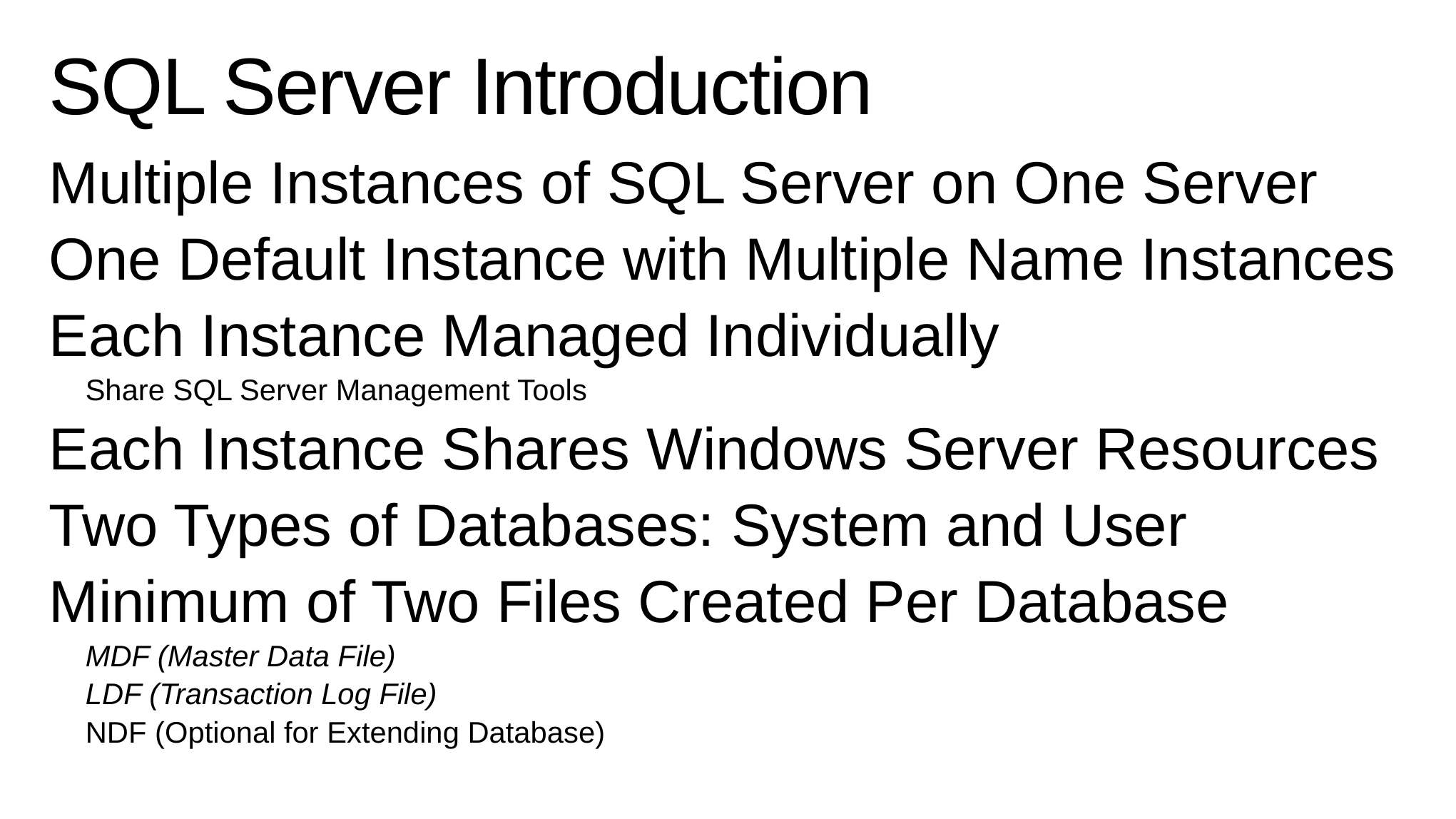

# SQL Server Introduction
Multiple Instances of SQL Server on One Server
One Default Instance with Multiple Name Instances
Each Instance Managed Individually
    Share SQL Server Management Tools
Each Instance Shares Windows Server Resources
Two Types of Databases: System and User
Minimum of Two Files Created Per Database
    MDF (Master Data File)
    LDF (Transaction Log File)
    NDF (Optional for Extending Database)